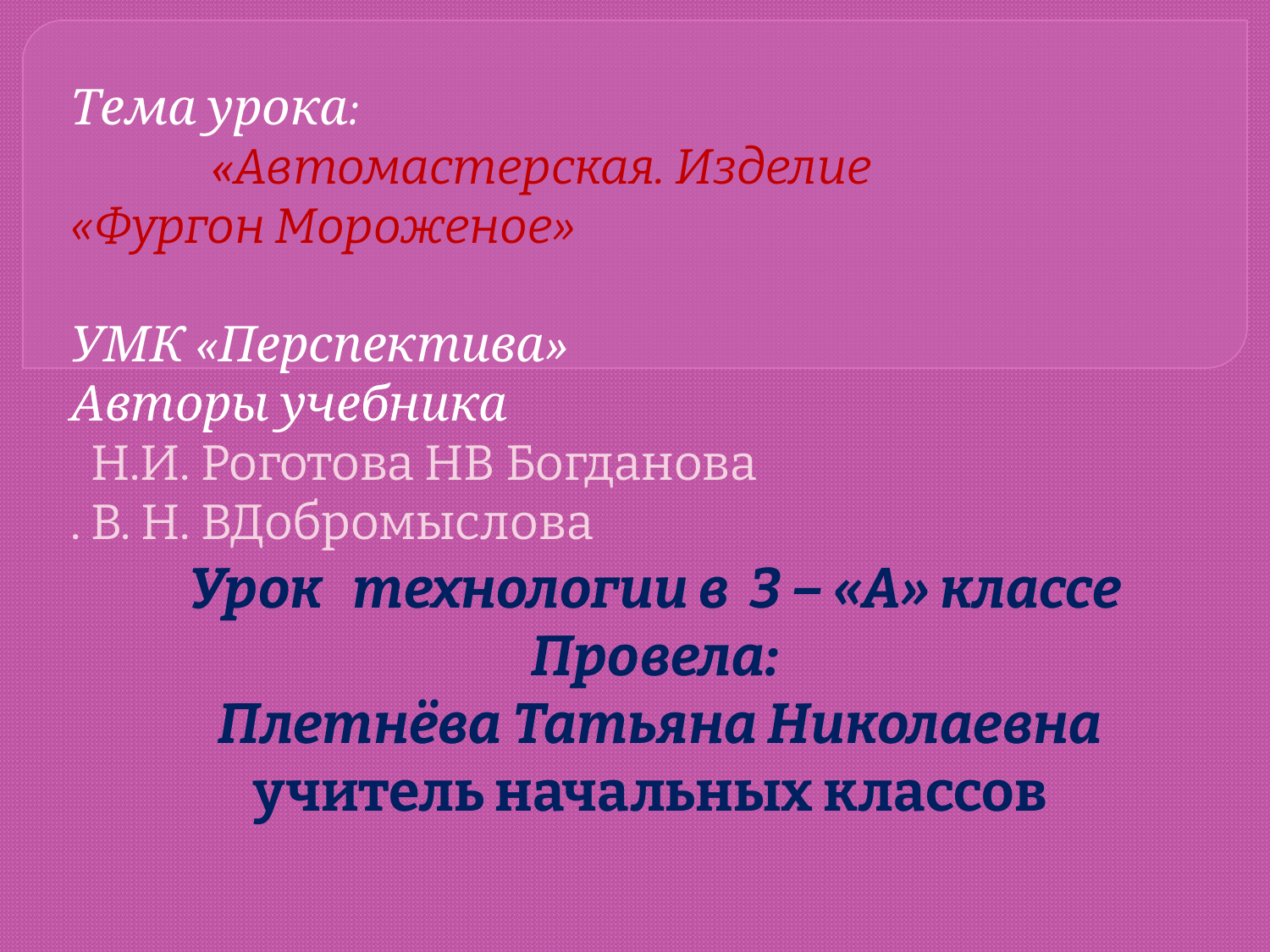

# Тема урока: «Автомастерская. Изделие «Фургон Мороженое» УМК «Перспектива» Авторы учебника Н.И. Роготова НВ Богданова . В. Н. ВДобромыслова
Урок   технологии в  3 – «А» классе
Провела:
 Плетнёва Татьяна Николаевна
учитель начальных классов